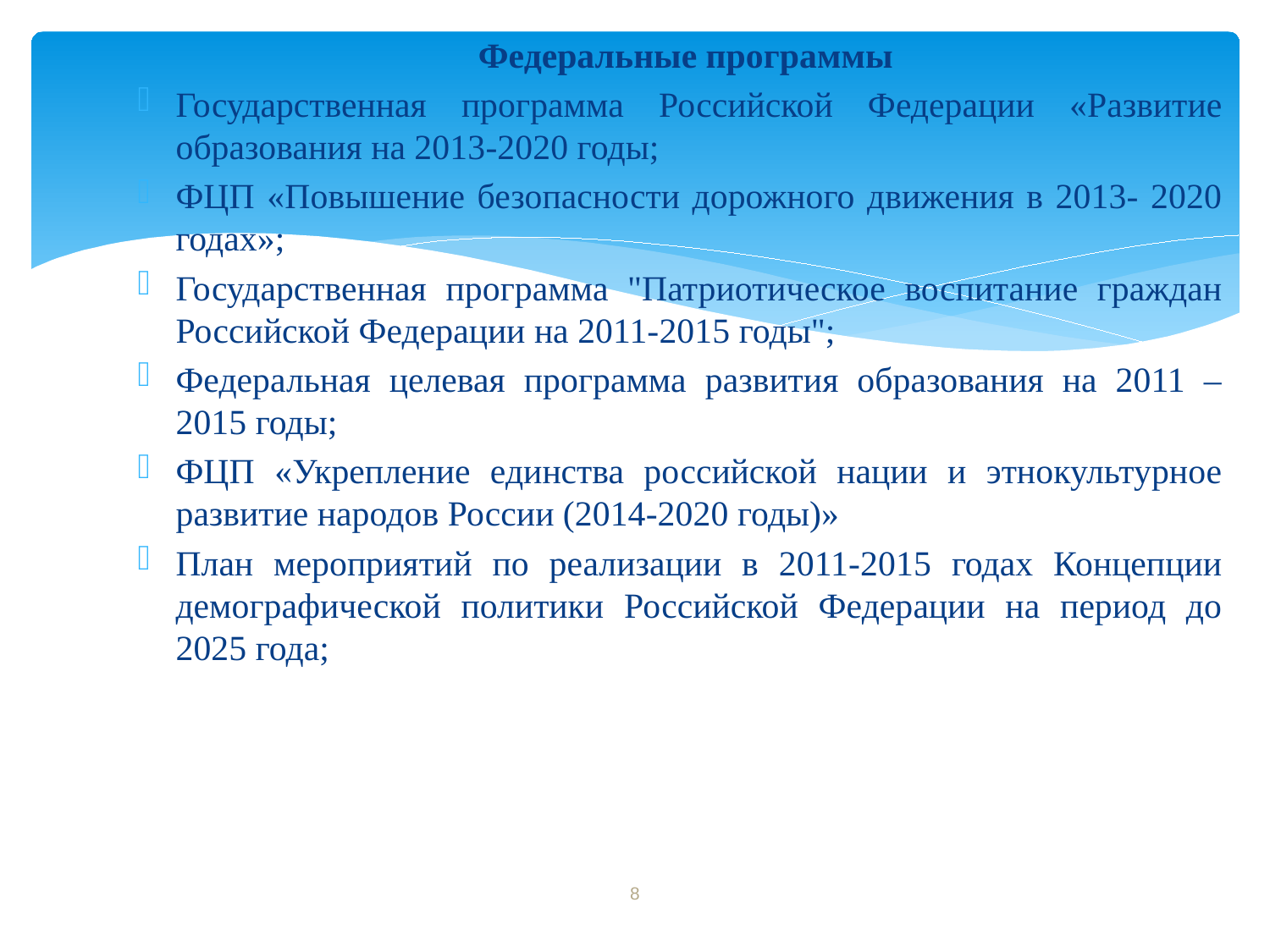

Федеральные программы
Государственная программа Российской Федерации «Развитие образования на 2013-2020 годы;
ФЦП «Повышение безопасности дорожного движения в 2013- 2020 годах»;
Государственная программа "Патриотическое воспитание граждан Российской Федерации на 2011-2015 годы";
Федеральная целевая программа развития образования на 2011 – 2015 годы;
ФЦП «Укрепление единства российской нации и этнокультурное развитие народов России (2014-2020 годы)»
План мероприятий по реализации в 2011-2015 годах Концепции демографической политики Российской Федерации на период до 2025 года;
8